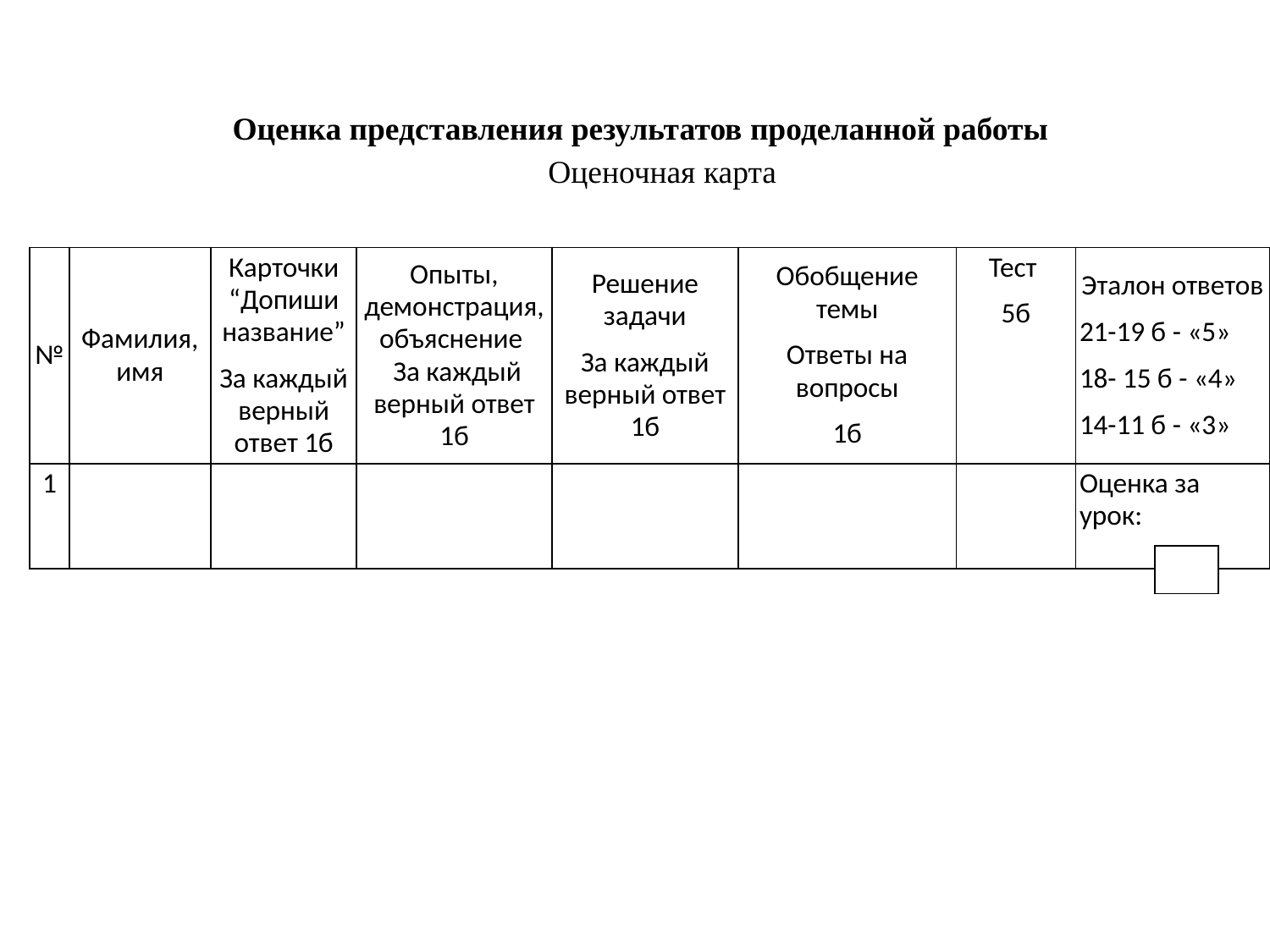

Оценка представления результатов проделанной работы
Оценочная карта
| № | Фамилия, имя | Карточки “Допиши название” За каждый верный ответ 1б | Опыты, демонстрация, объяснение За каждый верный ответ 1б | Решение задачи За каждый верный ответ 1б | Обобщение темы Ответы на вопросы 1б | Тест 5б | Эталон ответов 21-19 б - «5» 18- 15 б - «4» 14-11 б - «3» |
| --- | --- | --- | --- | --- | --- | --- | --- |
| 1 |  |  |  |  |  |  | Оценка за урок: |